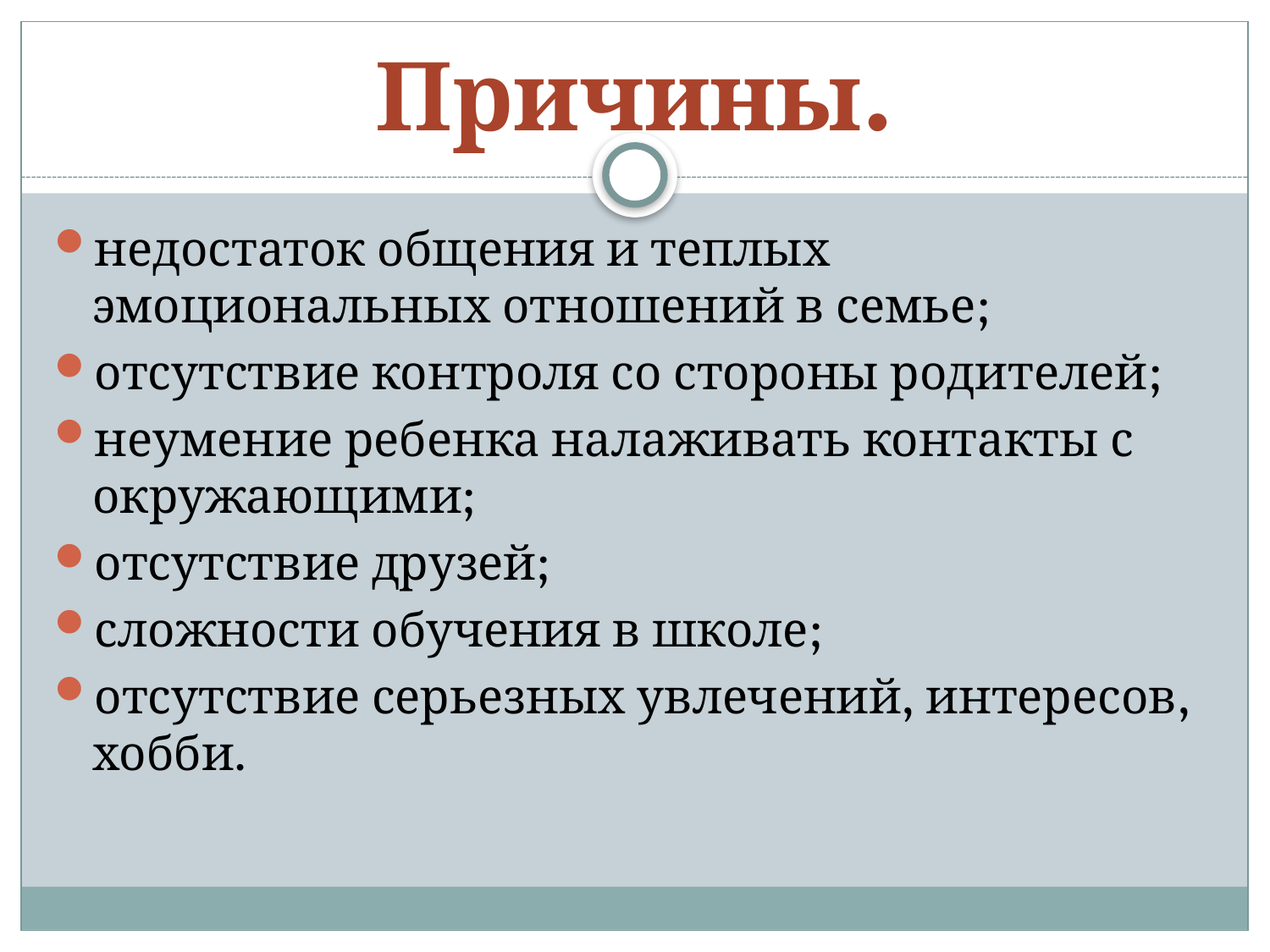

# Причины.
недостаток общения и теплых эмоциональных отношений в семье;
отсутствие контроля со стороны родителей;
неумение ребенка налаживать контакты с окружающими;
отсутствие друзей;
сложности обучения в школе;
отсутствие серьезных увлечений, интересов, хобби.